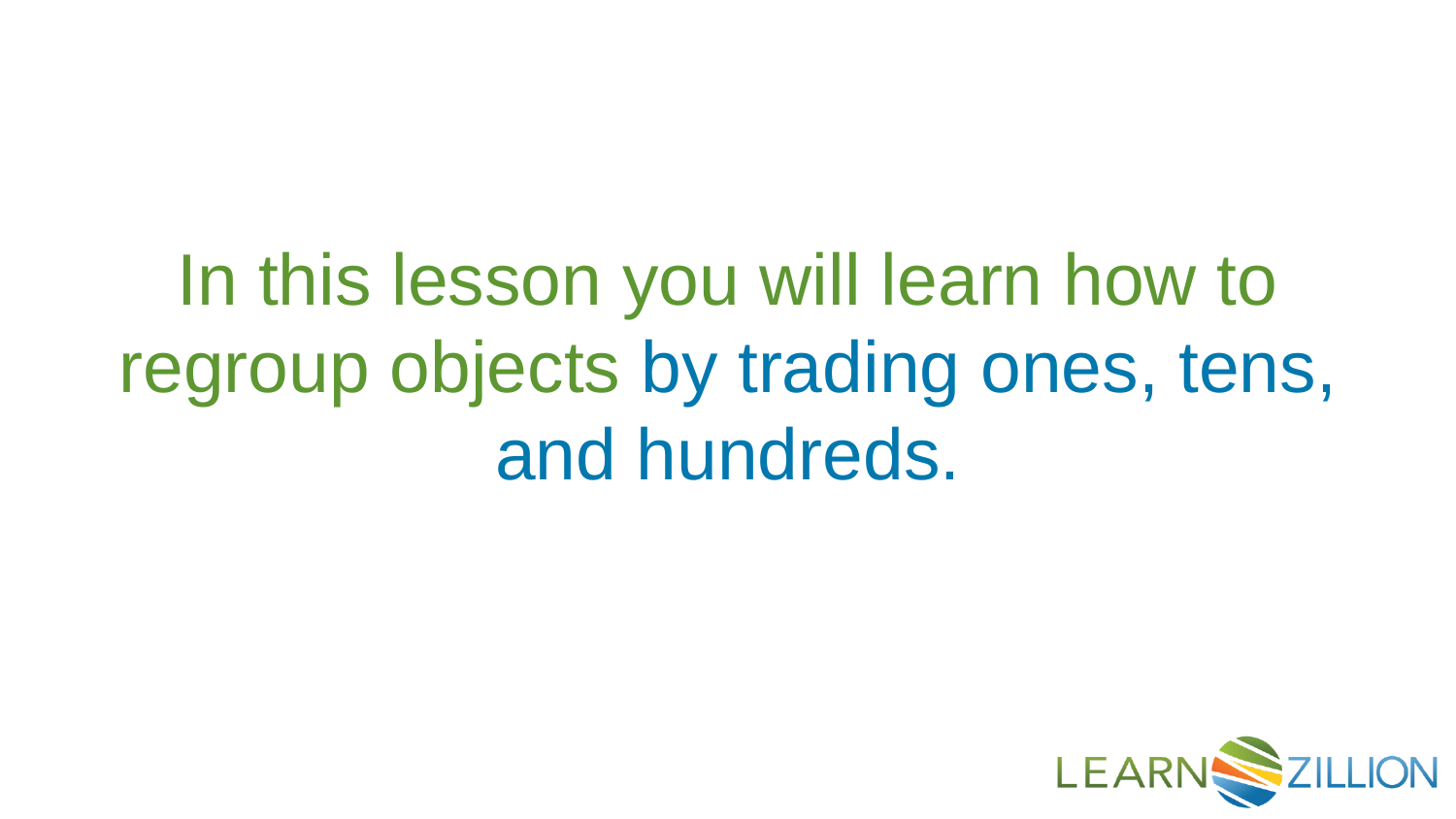

In this lesson you will learn how to regroup objects by trading ones, tens, and hundreds.